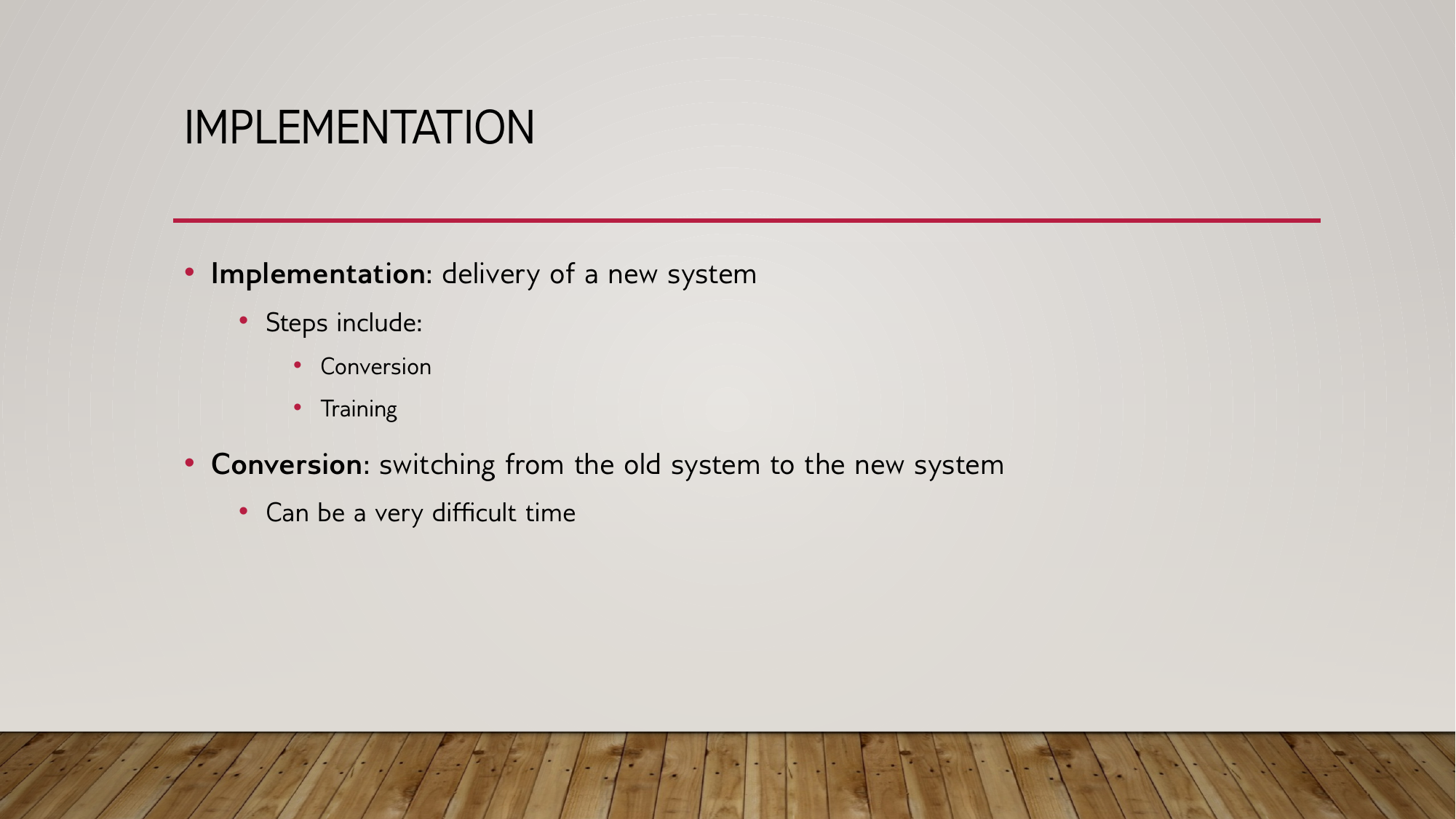

# Implementation
Implementation: delivery of a new system
Steps include:
Conversion
Training
Conversion: switching from the old system to the new system
Can be a very difficult time